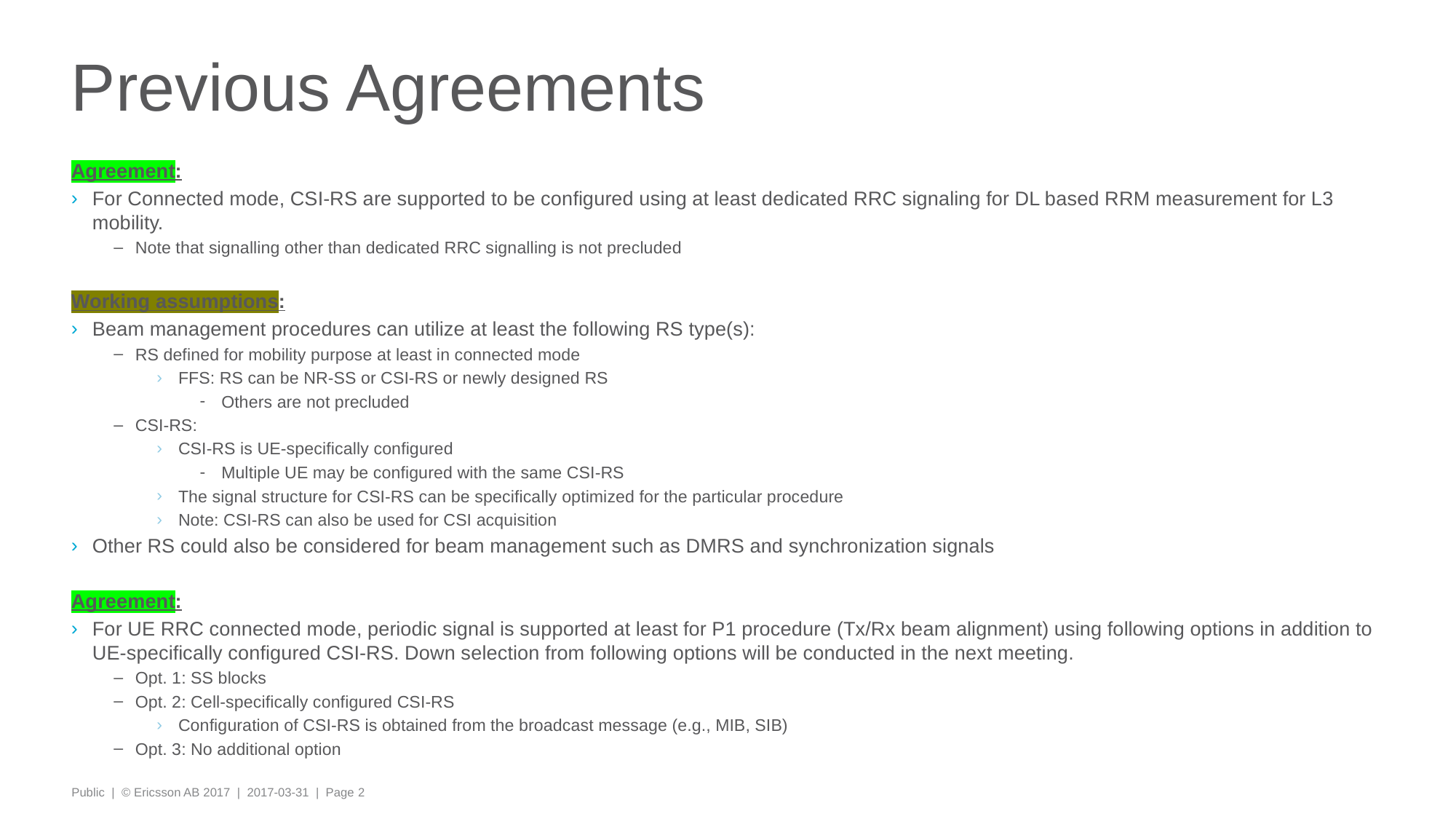

# Previous Agreements
Agreement:
For Connected mode, CSI-RS are supported to be configured using at least dedicated RRC signaling for DL based RRM measurement for L3 mobility.
Note that signalling other than dedicated RRC signalling is not precluded

Working assumptions:
Beam management procedures can utilize at least the following RS type(s):
RS defined for mobility purpose at least in connected mode
FFS: RS can be NR-SS or CSI-RS or newly designed RS
Others are not precluded
CSI-RS:
CSI-RS is UE-specifically configured
Multiple UE may be configured with the same CSI-RS
The signal structure for CSI-RS can be specifically optimized for the particular procedure
Note: CSI-RS can also be used for CSI acquisition
Other RS could also be considered for beam management such as DMRS and synchronization signals

Agreement:
For UE RRC connected mode, periodic signal is supported at least for P1 procedure (Tx/Rx beam alignment) using following options in addition to UE-specifically configured CSI-RS. Down selection from following options will be conducted in the next meeting.
Opt. 1: SS blocks
Opt. 2: Cell-specifically configured CSI-RS
Configuration of CSI-RS is obtained from the broadcast message (e.g., MIB, SIB)
Opt. 3: No additional option